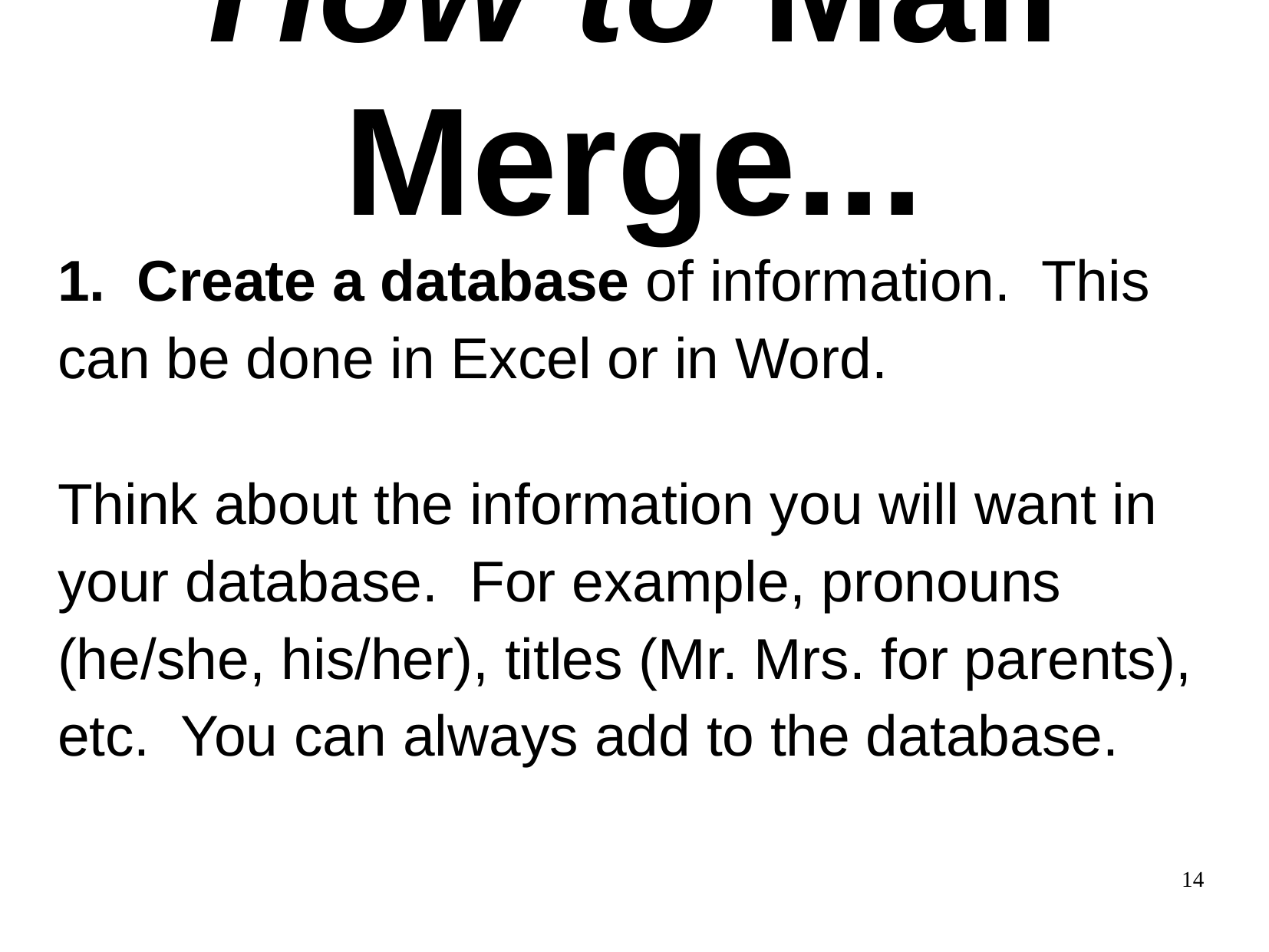

# How to Mail Merge...
1.  Create a database of information.  This can be done in Excel or in Word.

Think about the information you will want in your database.  For example, pronouns (he/she, his/her), titles (Mr. Mrs. for parents), etc.  You can always add to the database.
14